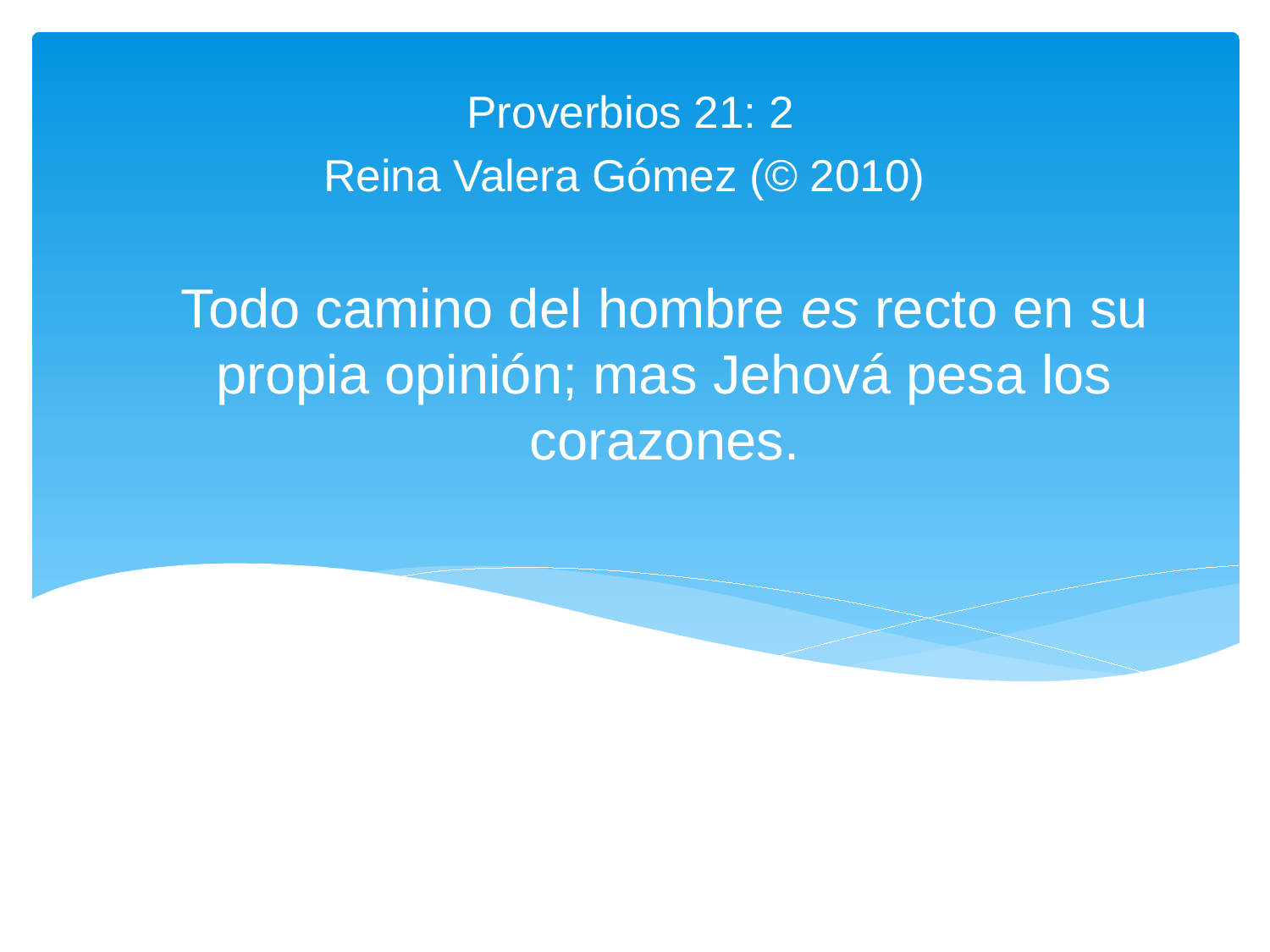

Proverbios 21: 2
Reina Valera Gómez (© 2010)
# Todo camino del hombre es recto en su propia opinión; mas Jehová pesa los corazones.